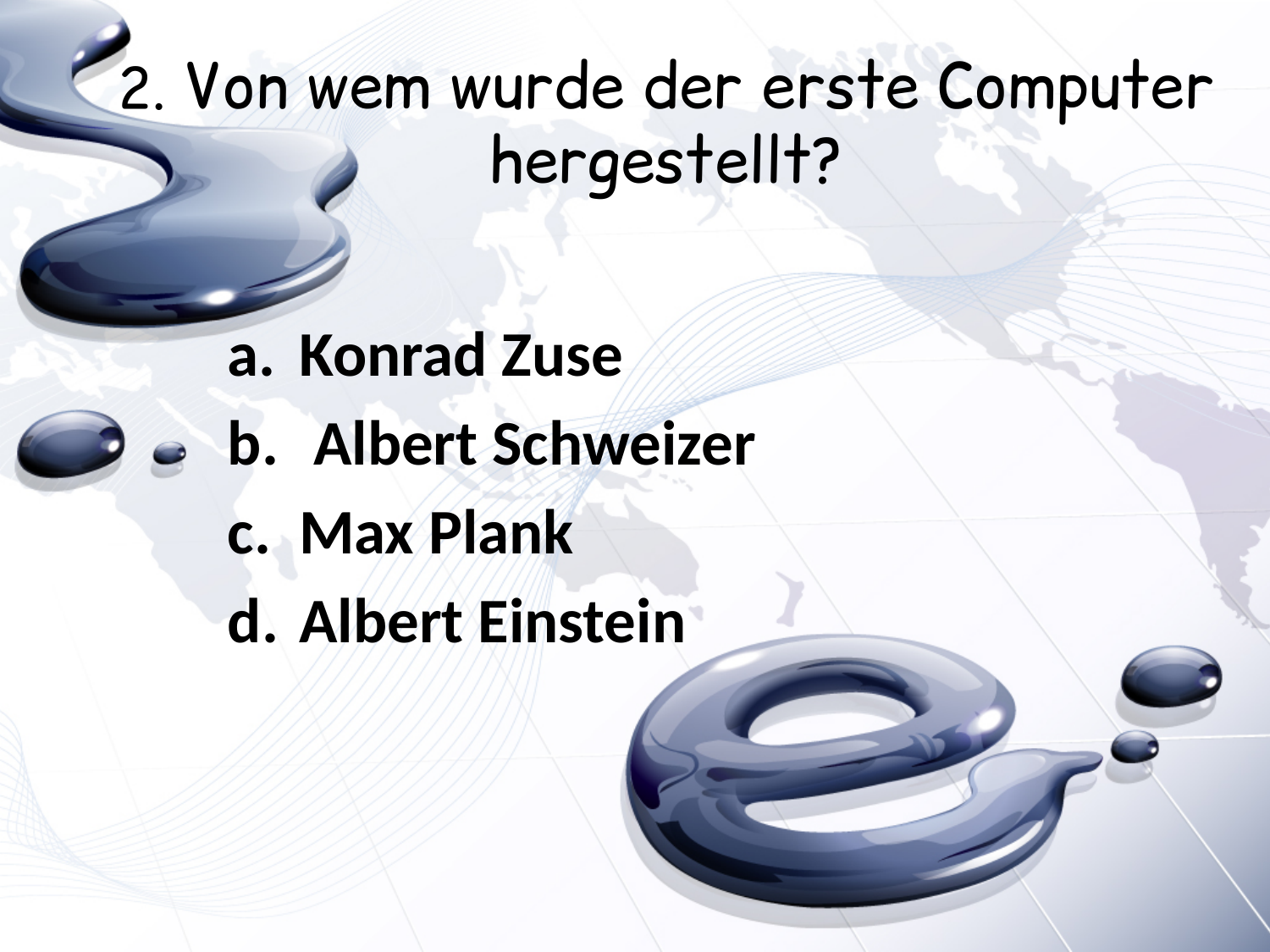

# 2. Von wem wurde der erste Computer hergestellt?
Konrad Zuse
 Albert Schweizer
Max Plank
Albert Einstein